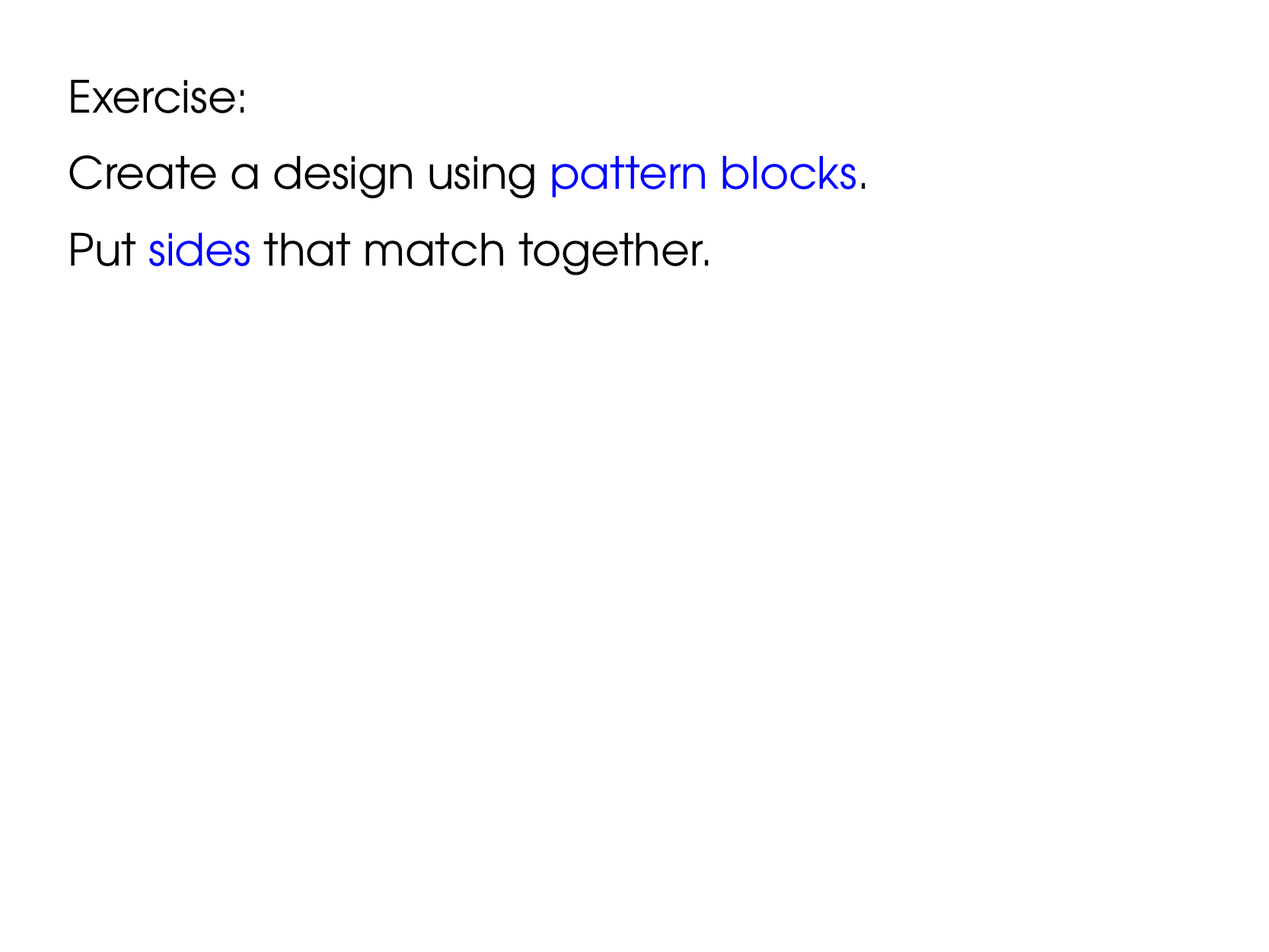

Exercise:
Create a design using pattern blocks.
Put sides that match together.